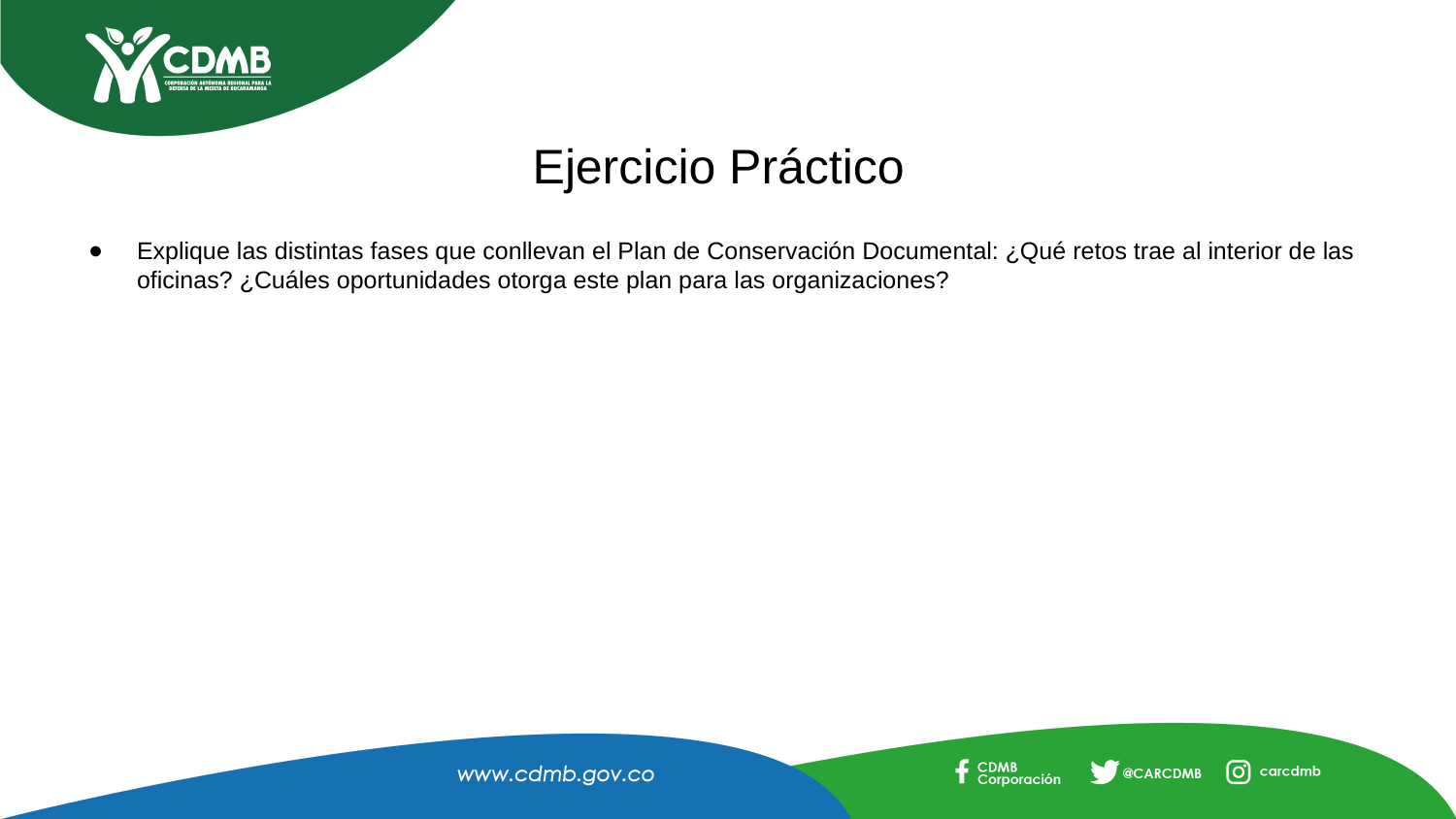

# Ejercicio Práctico
Explique las distintas fases que conllevan el Plan de Conservación Documental: ¿Qué retos trae al interior de las oficinas? ¿Cuáles oportunidades otorga este plan para las organizaciones?